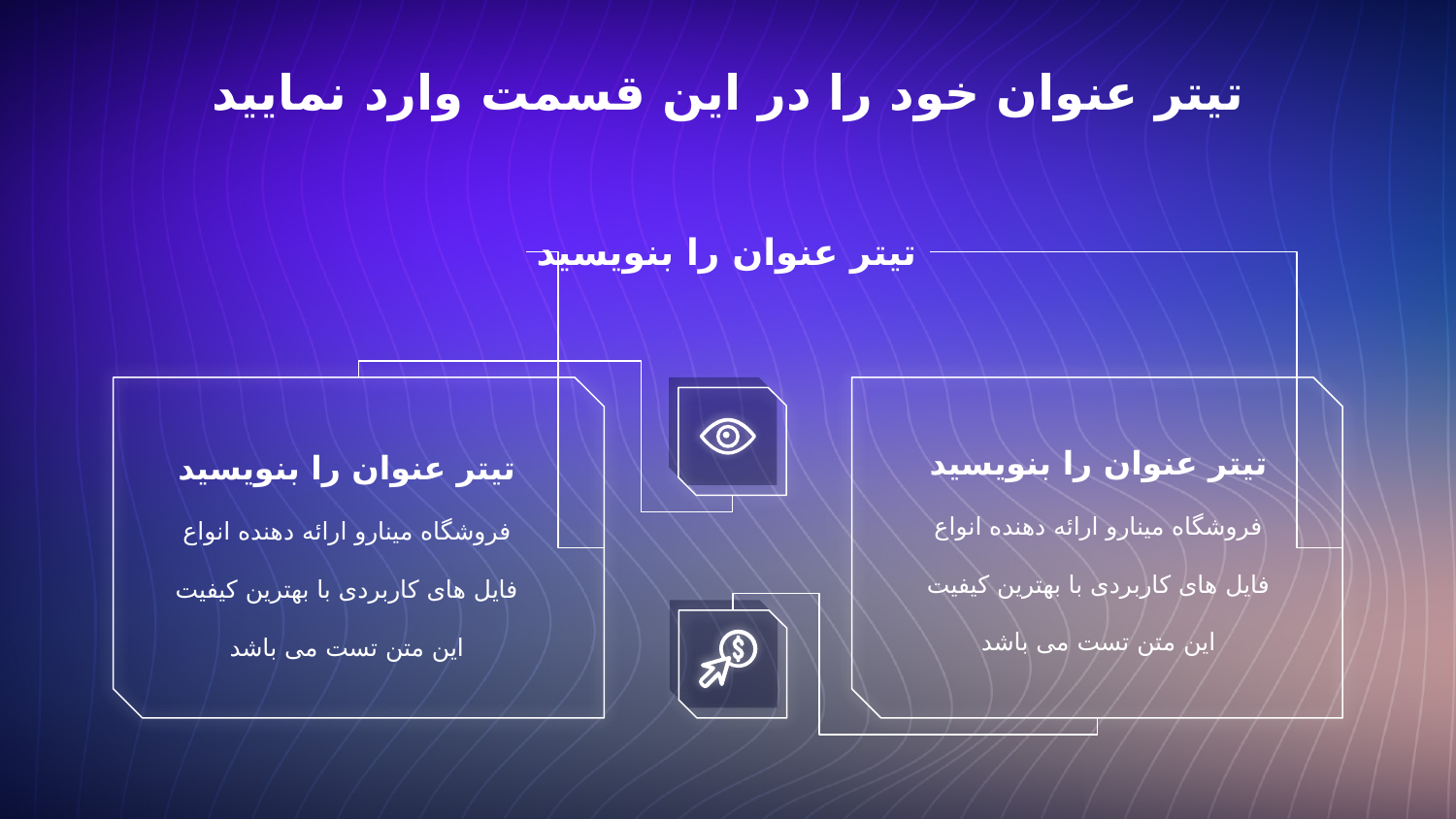

تیتر عنوان خود را در این قسمت وارد نمایید
تیتر عنوان را بنویسید

تیتر عنوان را بنویسید
فروشگاه مینارو ارائه دهنده انواع فایل های کاربردی با بهترین کیفیت این متن تست می باشد
تیتر عنوان را بنویسید
فروشگاه مینارو ارائه دهنده انواع فایل های کاربردی با بهترین کیفیت این متن تست می باشد